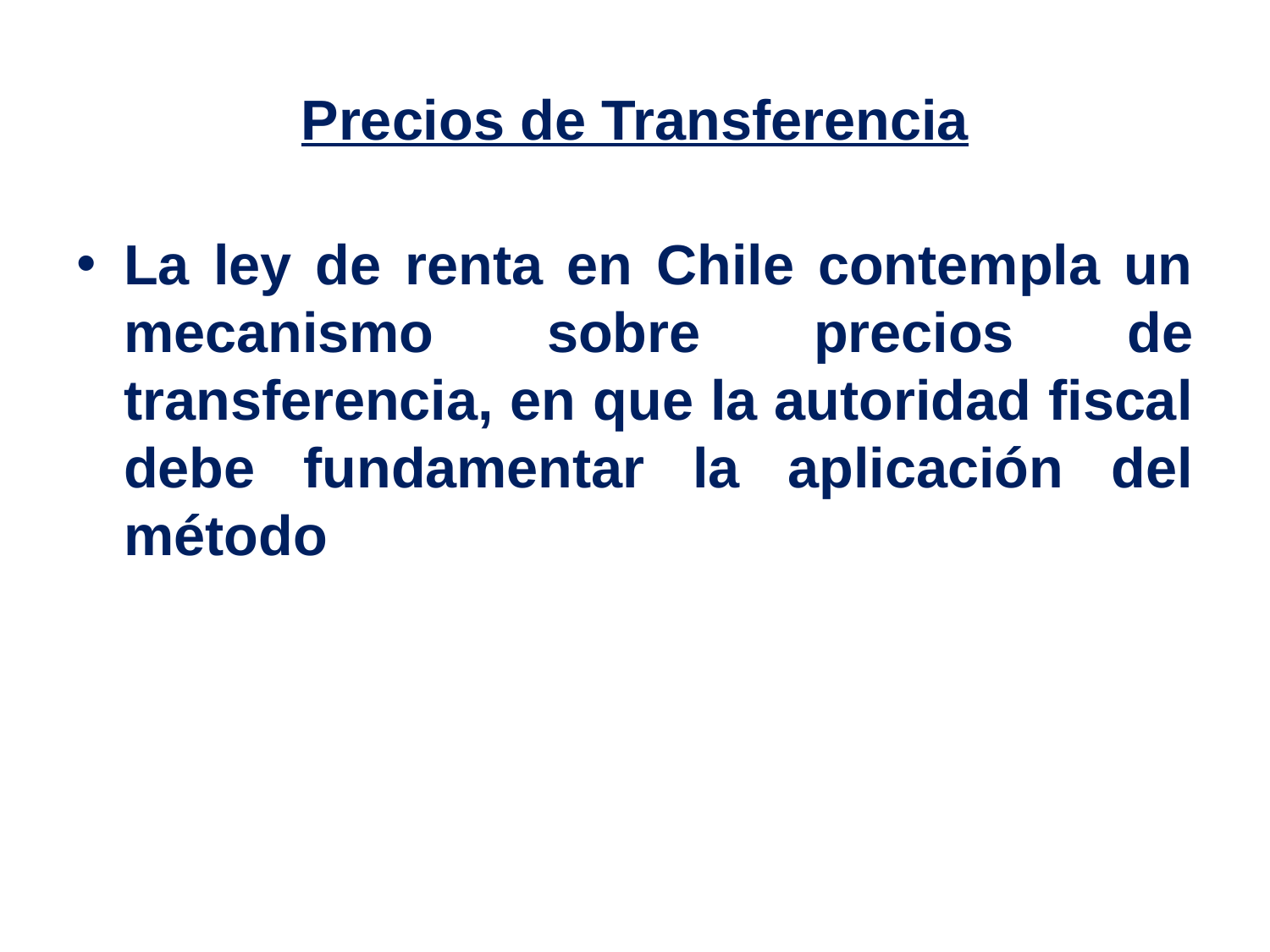

# Precios de Transferencia
La ley de renta en Chile contempla un mecanismo sobre precios de transferencia, en que la autoridad fiscal debe fundamentar la aplicación del método